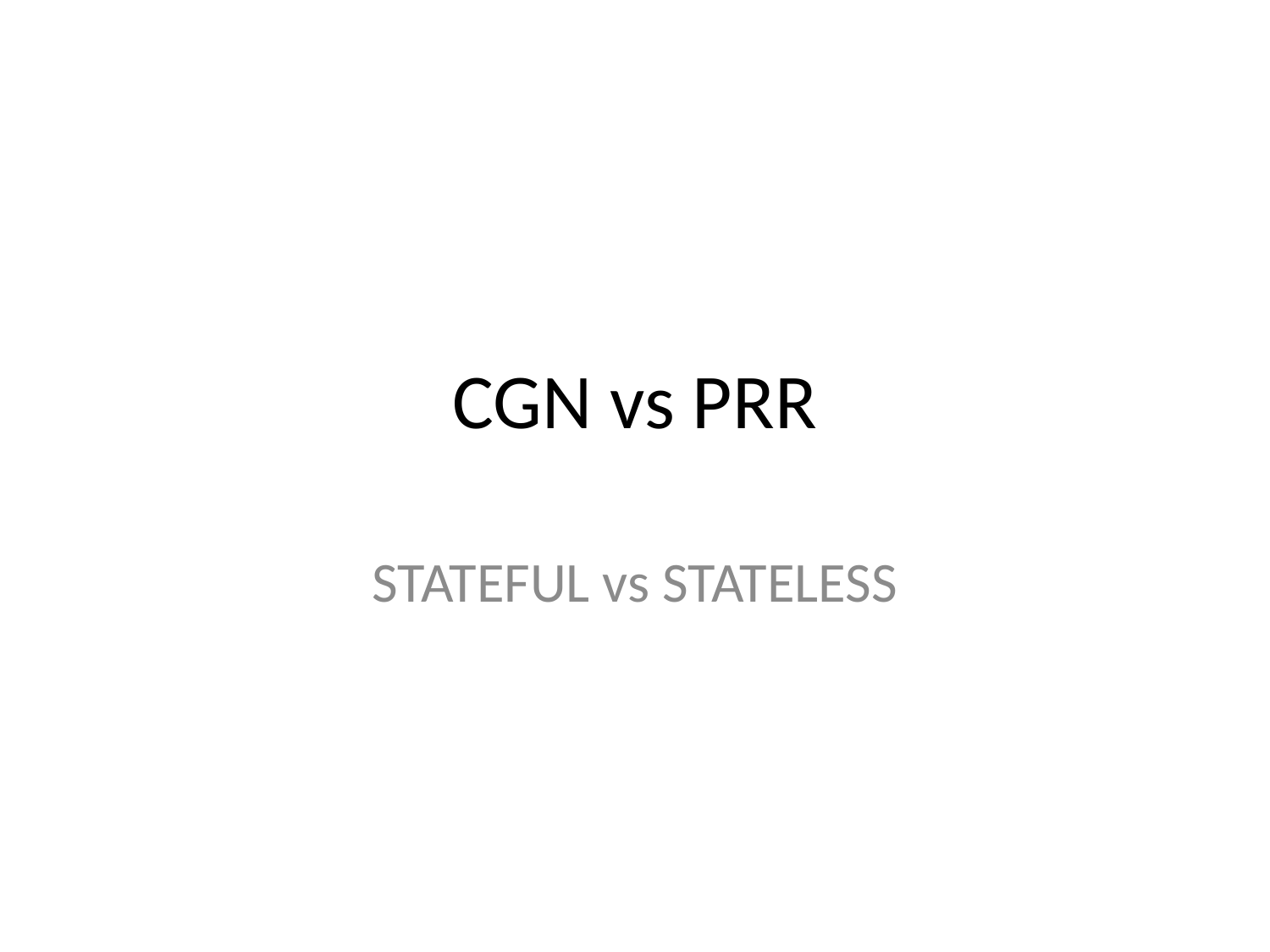

# CGN vs PRR
STATEFUL vs STATELESS